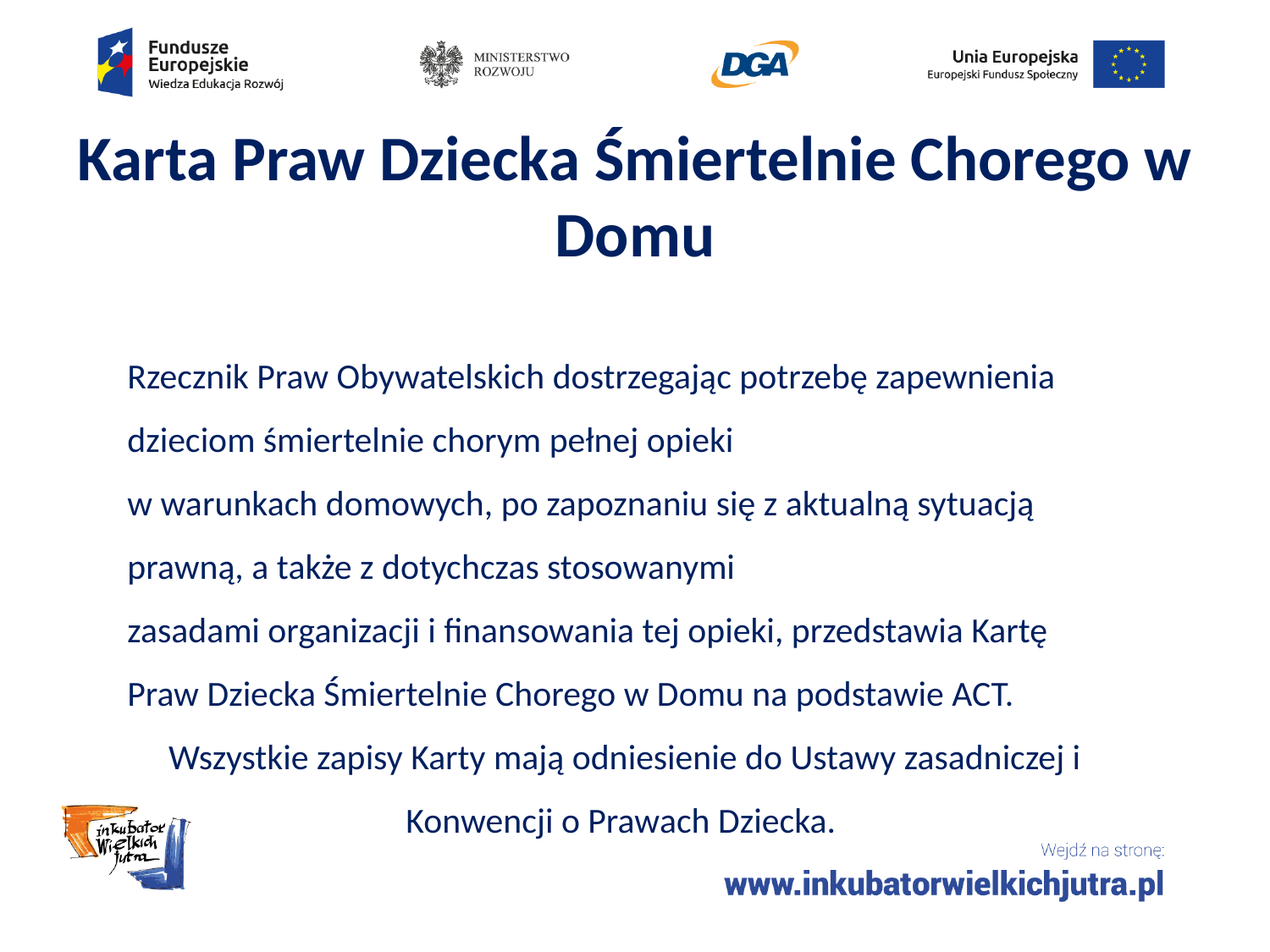

# Karta Praw Dziecka Śmiertelnie Chorego w Domu
Rzecznik Praw Obywatelskich dostrzegając potrzebę zapewnienia dzieciom śmiertelnie chorym pełnej opieki
w warunkach domowych, po zapoznaniu się z aktualną sytuacją prawną, a także z dotychczas stosowanymi
zasadami organizacji i finansowania tej opieki, przedstawia Kartę Praw Dziecka Śmiertelnie Chorego w Domu na podstawie ACT.
Wszystkie zapisy Karty mają odniesienie do Ustawy zasadniczej i Konwencji o Prawach Dziecka.